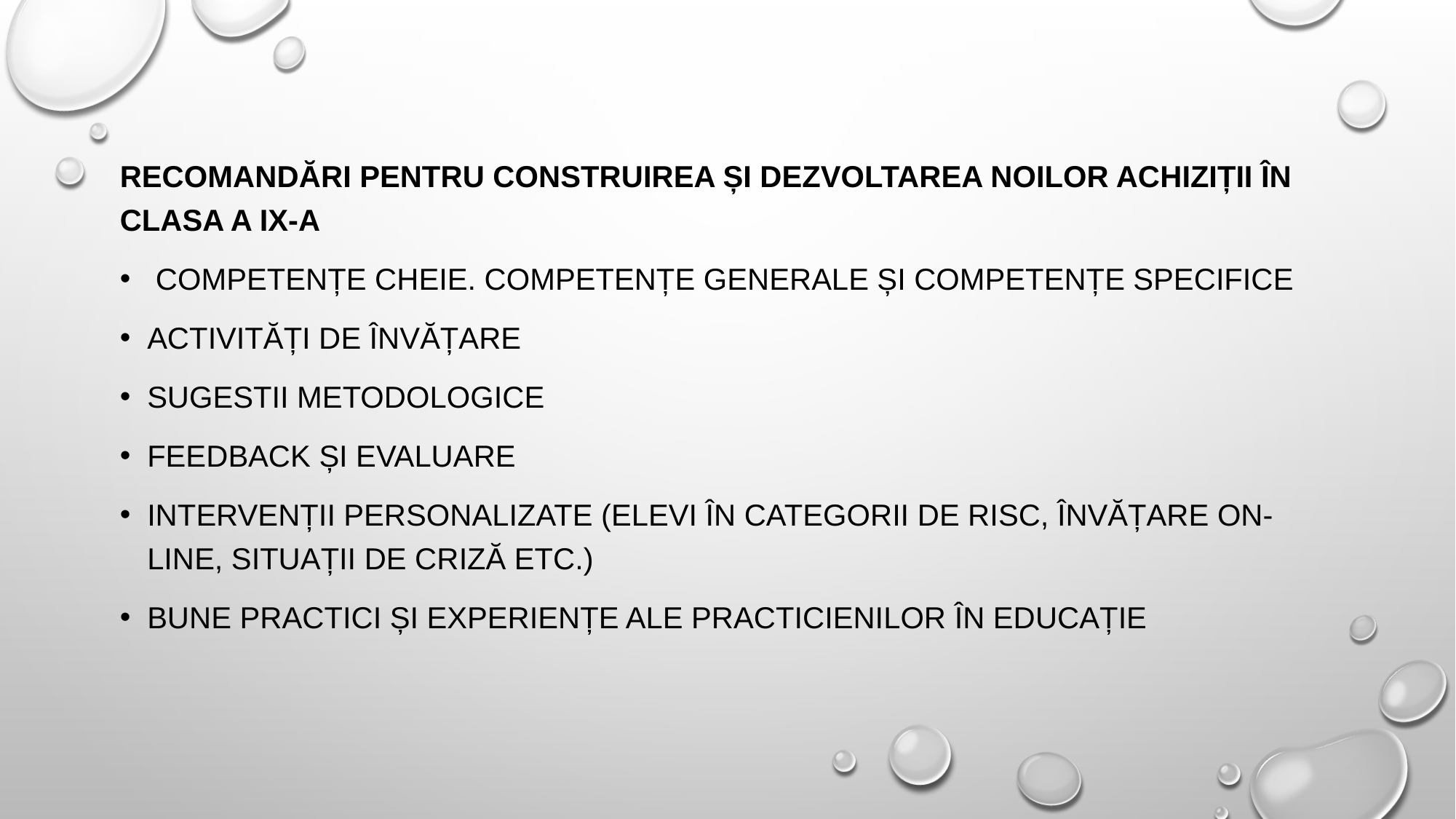

Recomandări pentru construirea și dezvoltarea noilor achiziții în clasa a IX-a
 Competențe cheie. Competențe generale și competențe specifice
Activități de învățare
Sugestii metodologice
Feedback și evaluare
Intervenții personalizate (elevi în categorii de risc, învățare on-line, situații de criză etc.)
Bune practici și experiențe ale practicienilor în educație